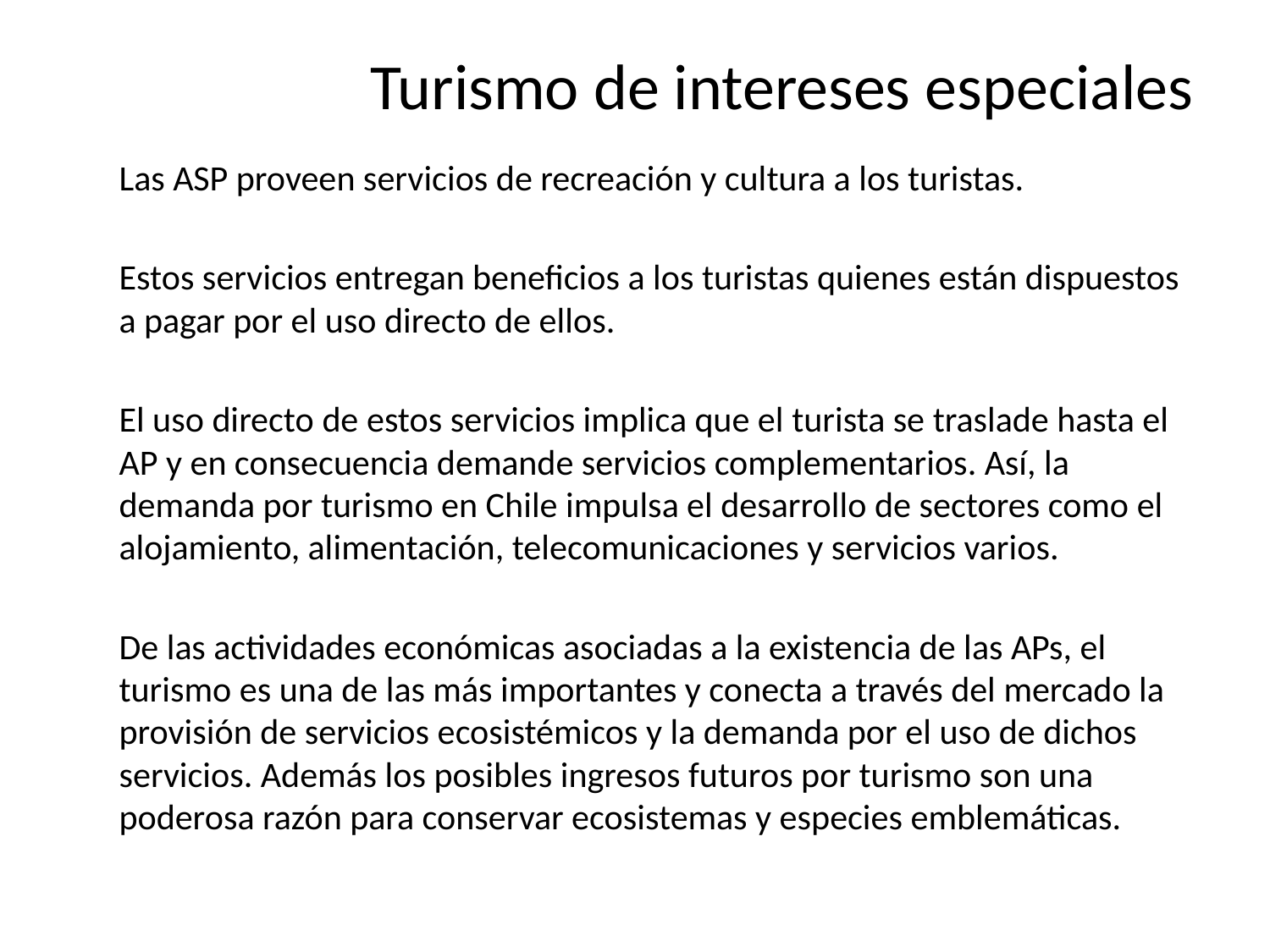

# Turismo de intereses especiales
	Las ASP proveen servicios de recreación y cultura a los turistas.

	Estos servicios entregan beneficios a los turistas quienes están dispuestos a pagar por el uso directo de ellos.

	El uso directo de estos servicios implica que el turista se traslade hasta el AP y en consecuencia demande servicios complementarios. Así, la demanda por turismo en Chile impulsa el desarrollo de sectores como el alojamiento, alimentación, telecomunicaciones y servicios varios.

	De las actividades económicas asociadas a la existencia de las APs, el turismo es una de las más importantes y conecta a través del mercado la provisión de servicios ecosistémicos y la demanda por el uso de dichos servicios. Además los posibles ingresos futuros por turismo son una poderosa razón para conservar ecosistemas y especies emblemáticas.